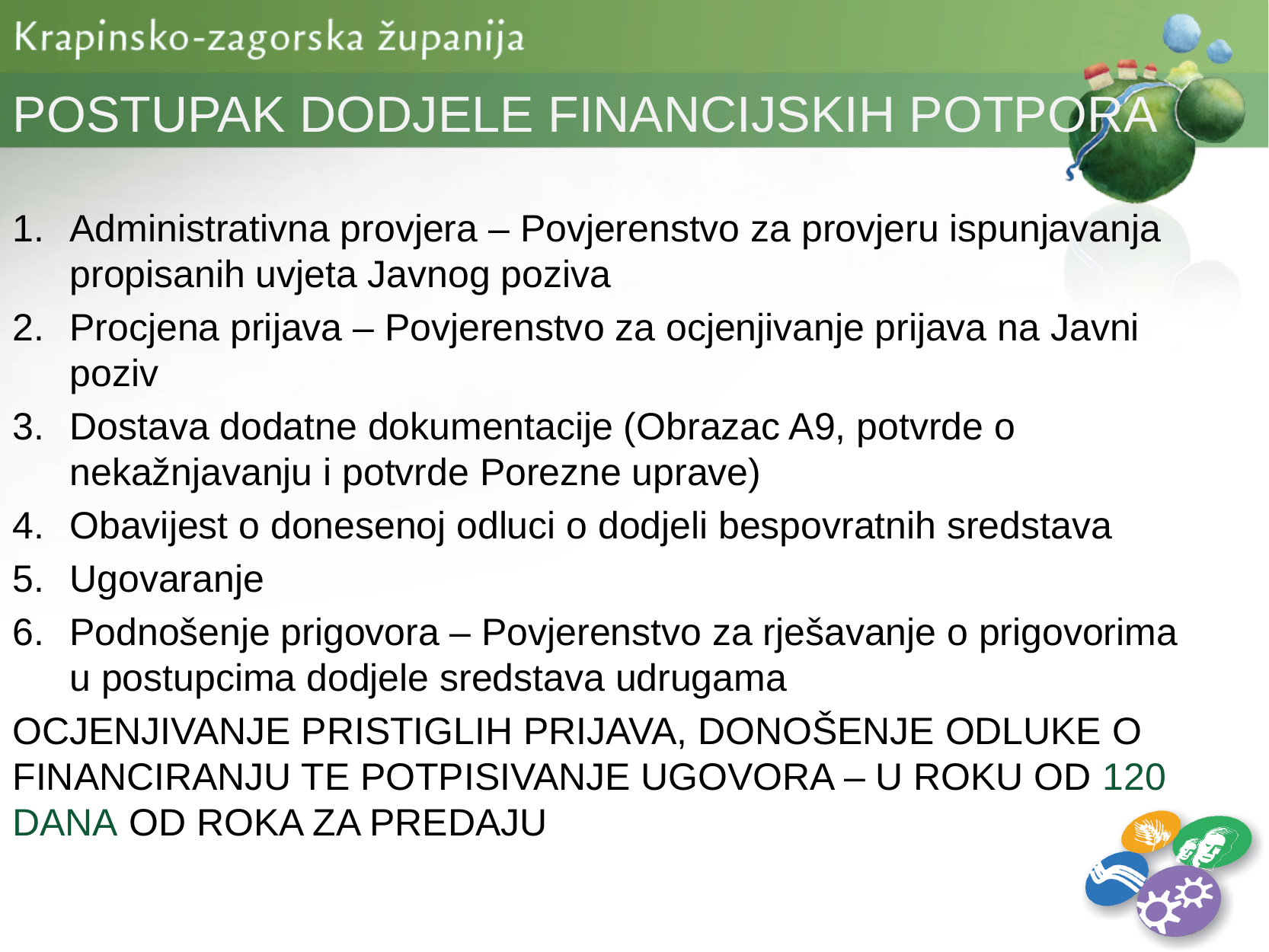

POSTUPAK DODJELE FINANCIJSKIH POTPORA

Administrativna provjera – Povjerenstvo za provjeru ispunjavanja propisanih uvjeta Javnog poziva
Procjena prijava – Povjerenstvo za ocjenjivanje prijava na Javni poziv
Dostava dodatne dokumentacije (Obrazac A9, potvrde o nekažnjavanju i potvrde Porezne uprave)
Obavijest o donesenoj odluci o dodjeli bespovratnih sredstava
Ugovaranje
Podnošenje prigovora – Povjerenstvo za rješavanje o prigovorima u postupcima dodjele sredstava udrugama
OCJENJIVANJE PRISTIGLIH PRIJAVA, DONOŠENJE ODLUKE O FINANCIRANJU TE POTPISIVANJE UGOVORA – U ROKU OD 120 DANA OD ROKA ZA PREDAJU